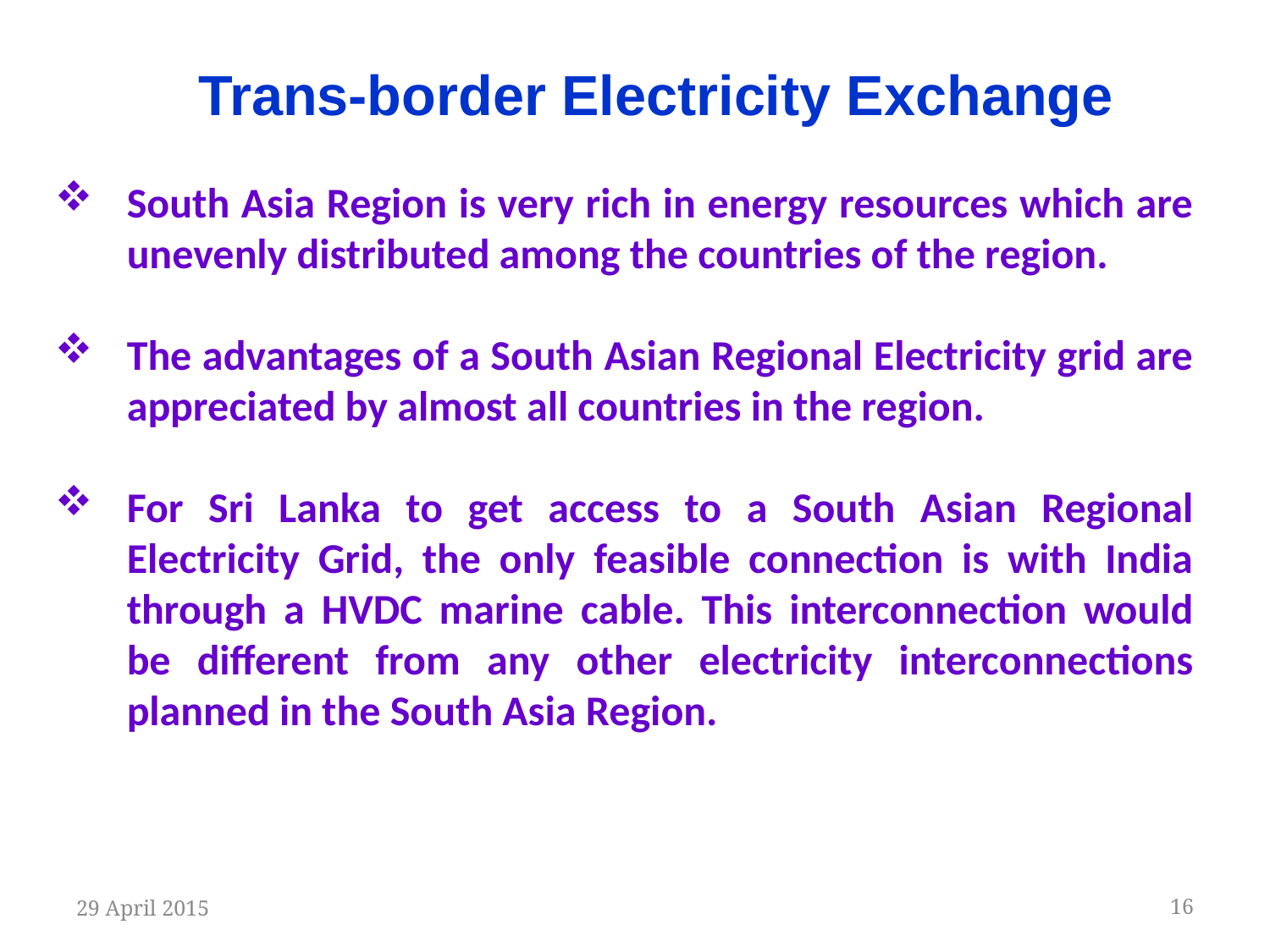

Trans-border Electricity Exchange
South Asia Region is very rich in energy resources which are unevenly distributed among the countries of the region.

The advantages of a South Asian Regional Electricity grid are appreciated by almost all countries in the region.

For Sri Lanka to get access to a South Asian Regional Electricity Grid, the only feasible connection is with India through a HVDC marine cable. This interconnection would be different from any other electricity interconnections planned in the South Asia Region.
29 April 2015
16